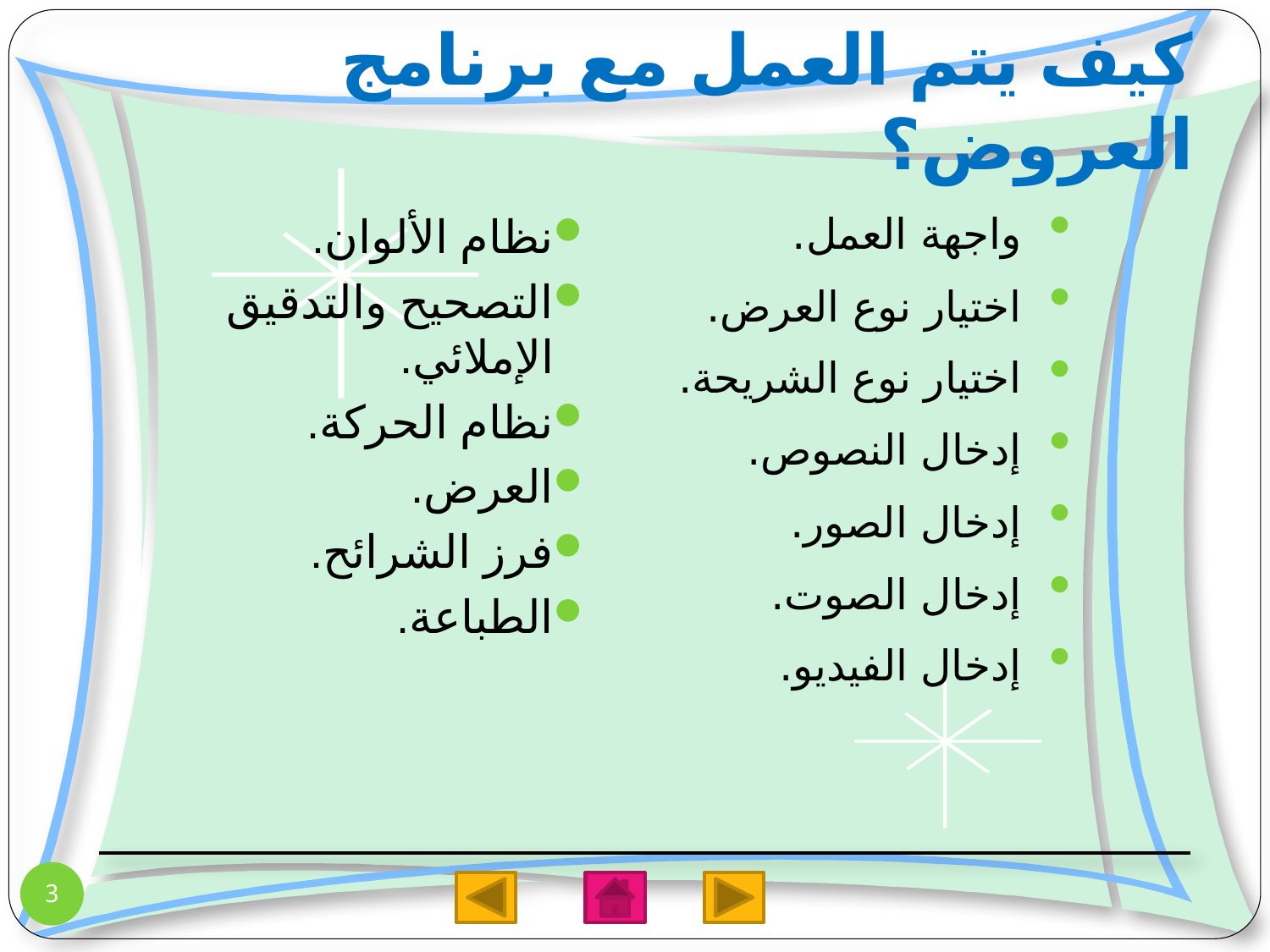

# كيف يتم العمل مع برنامج العروض؟
نظام الألوان.
التصحيح والتدقيق الإملائي.
نظام الحركة.
العرض.
فرز الشرائح.
الطباعة.
واجهة العمل.
اختيار نوع العرض.
اختيار نوع الشريحة.
إدخال النصوص.
إدخال الصور.
إدخال الصوت.
إدخال الفيديو.
3